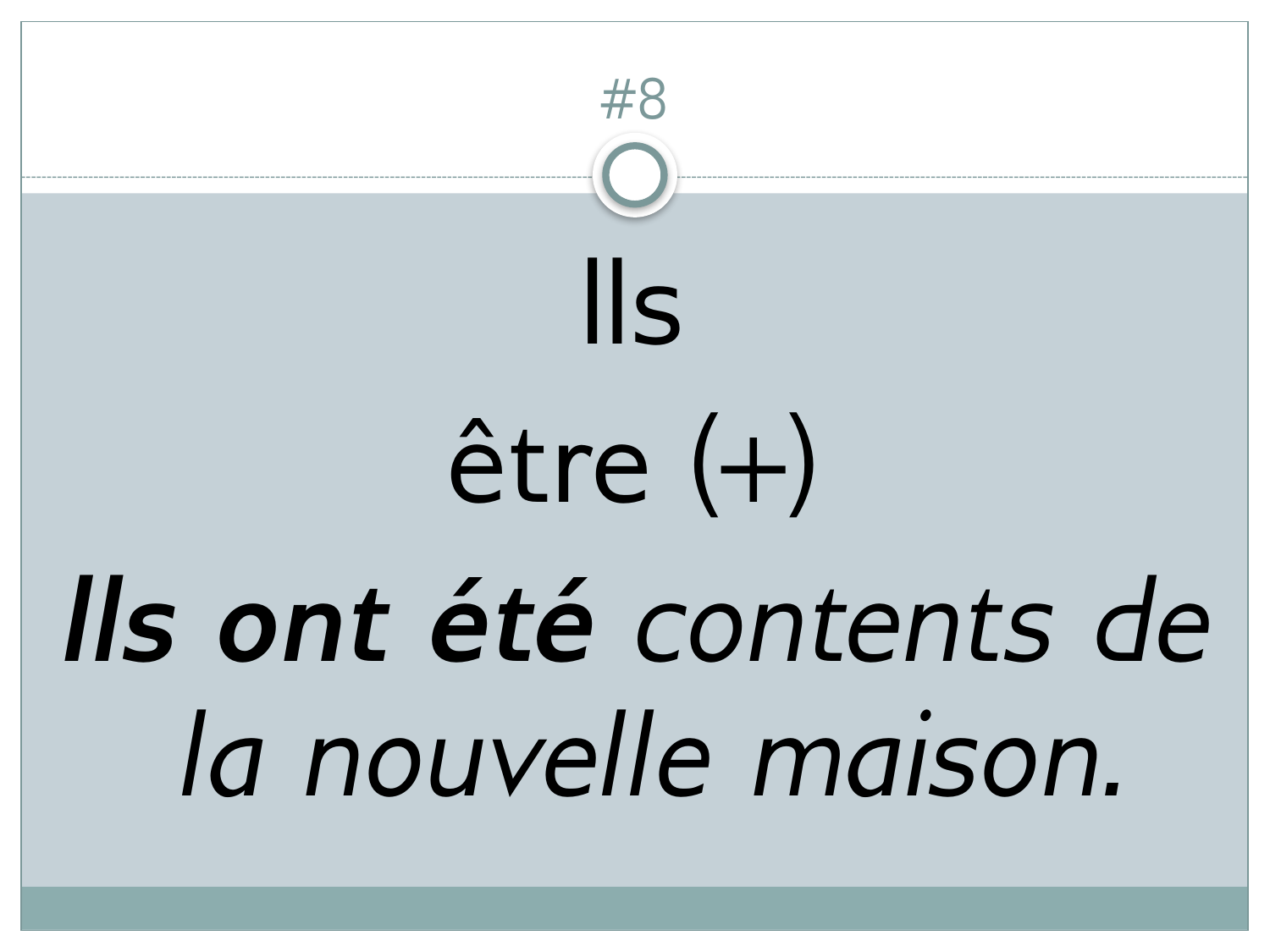

# #8
Ils
être (+)
Ils ont été contents de la nouvelle maison.